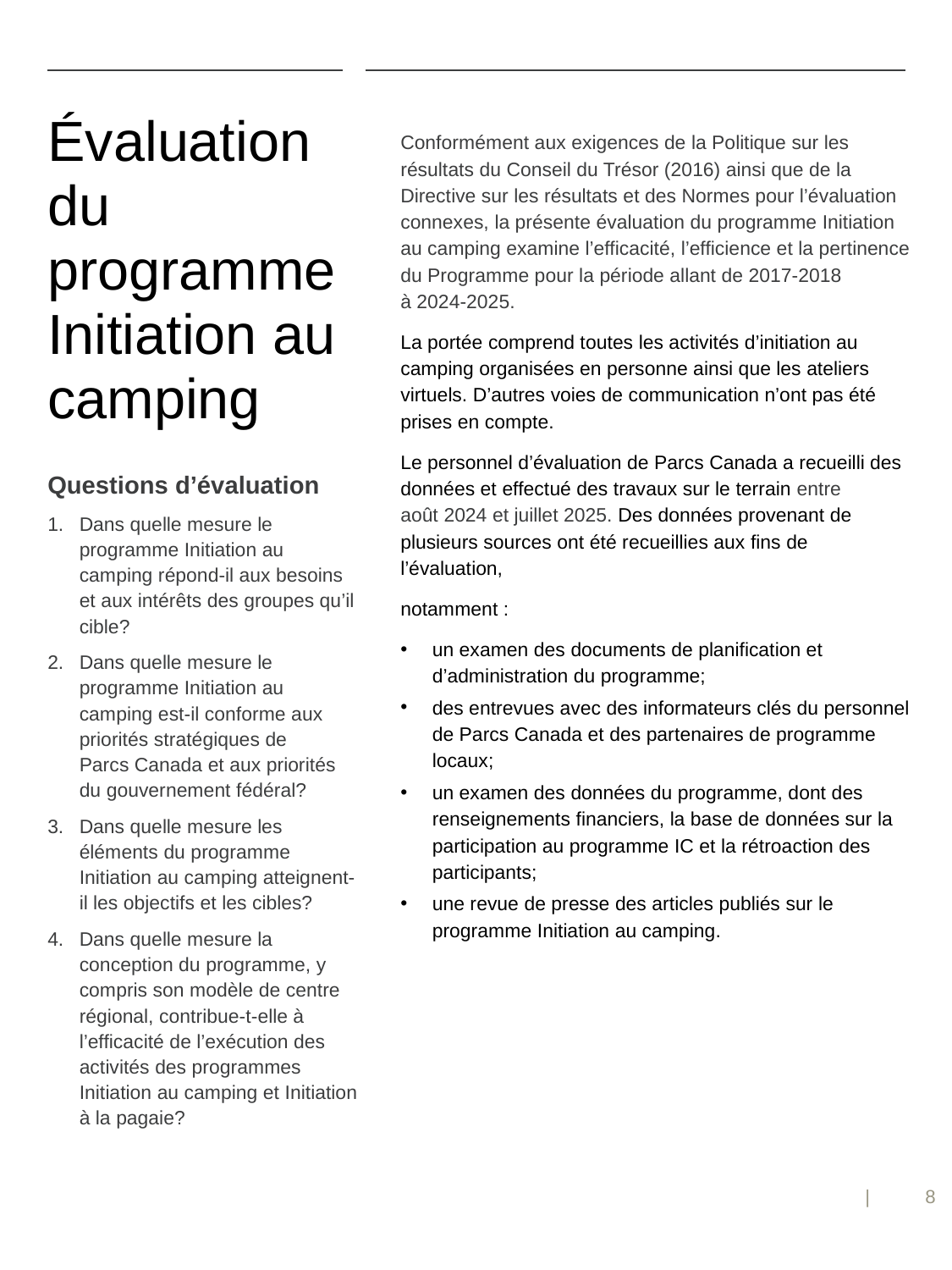

# Évaluation du programme Initiation au camping
Conformément aux exigences de la Politique sur les résultats du Conseil du Trésor (2016) ainsi que de la Directive sur les résultats et des Normes pour l’évaluation connexes, la présente évaluation du programme Initiation au camping examine l’efficacité, l’efficience et la pertinence du Programme pour la période allant de 2017-2018 à 2024-2025.
La portée comprend toutes les activités d’initiation au camping organisées en personne ainsi que les ateliers virtuels. D’autres voies de communication n’ont pas été prises en compte.
Le personnel d’évaluation de Parcs Canada a recueilli des données et effectué des travaux sur le terrain entre août 2024 et juillet 2025. Des données provenant de plusieurs sources ont été recueillies aux fins de l’évaluation,
notamment :
un examen des documents de planification et d’administration du programme;
des entrevues avec des informateurs clés du personnel de Parcs Canada et des partenaires de programme locaux;
un examen des données du programme, dont des renseignements financiers, la base de données sur la participation au programme IC et la rétroaction des participants;
une revue de presse des articles publiés sur le programme Initiation au camping.
Questions d’évaluation
Dans quelle mesure le programme Initiation au camping répond-il aux besoins et aux intérêts des groupes qu’il cible?
Dans quelle mesure le programme Initiation au camping est-il conforme aux priorités stratégiques de Parcs Canada et aux priorités du gouvernement fédéral?
Dans quelle mesure les éléments du programme Initiation au camping atteignent-il les objectifs et les cibles?
Dans quelle mesure la conception du programme, y compris son modèle de centre régional, contribue-t-elle à l’efficacité de l’exécution des activités des programmes Initiation au camping et Initiation à la pagaie?